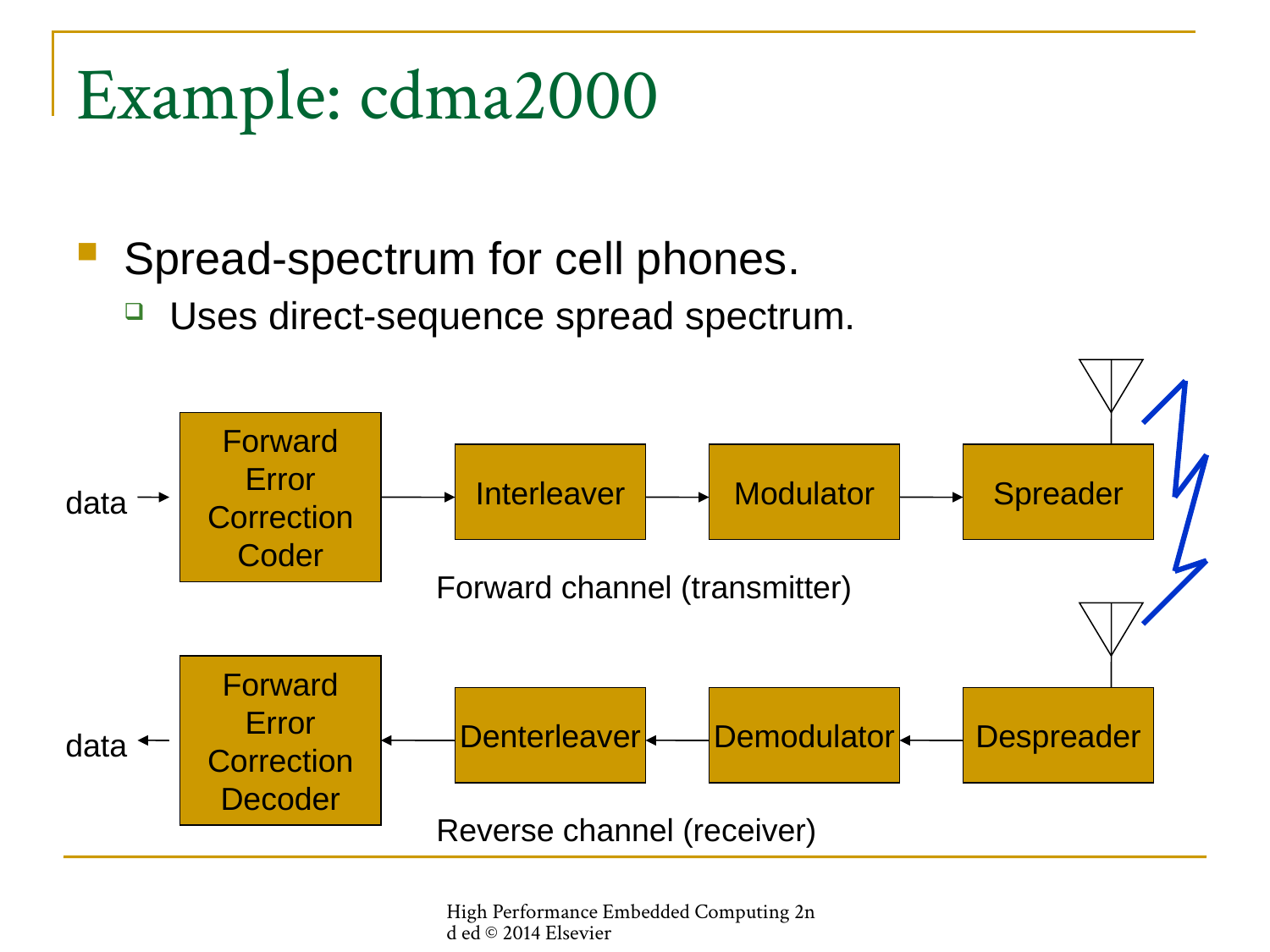

# Example: cdma2000
Spread-spectrum for cell phones.
Uses direct-sequence spread spectrum.

Forward
Error
Correction
Coder
Interleaver
Modulator
Spreader
data

Forward channel (transmitter)

Forward
Error
Correction
Decoder
Denterleaver
Demodulator
Despreader
data

Reverse channel (receiver)
High Performance Embedded Computing 2nd ed © 2014 Elsevier